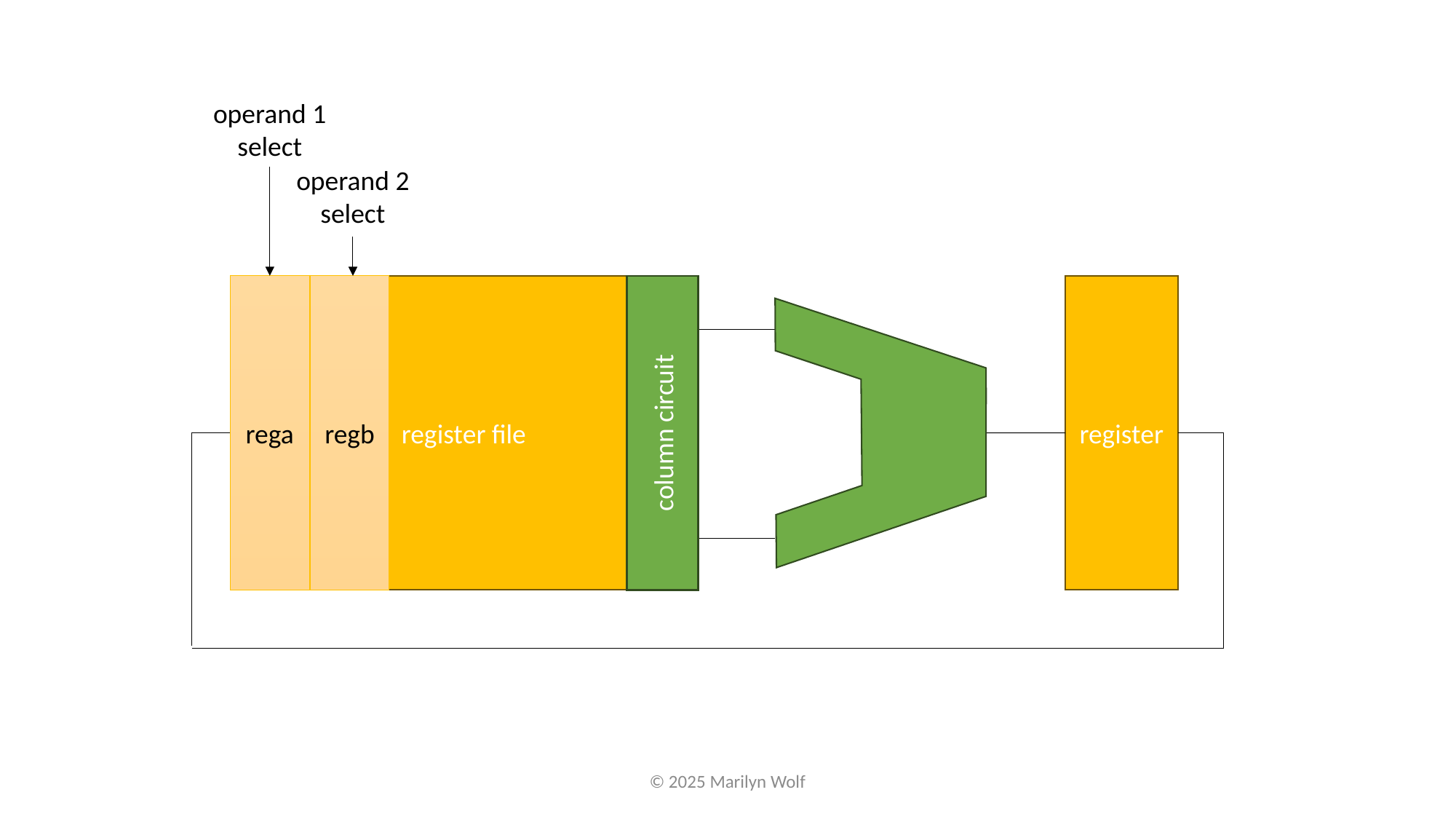

operand 1
select
operand 2
select
regb
rega
register file
register

column circuit
© 2025 Marilyn Wolf